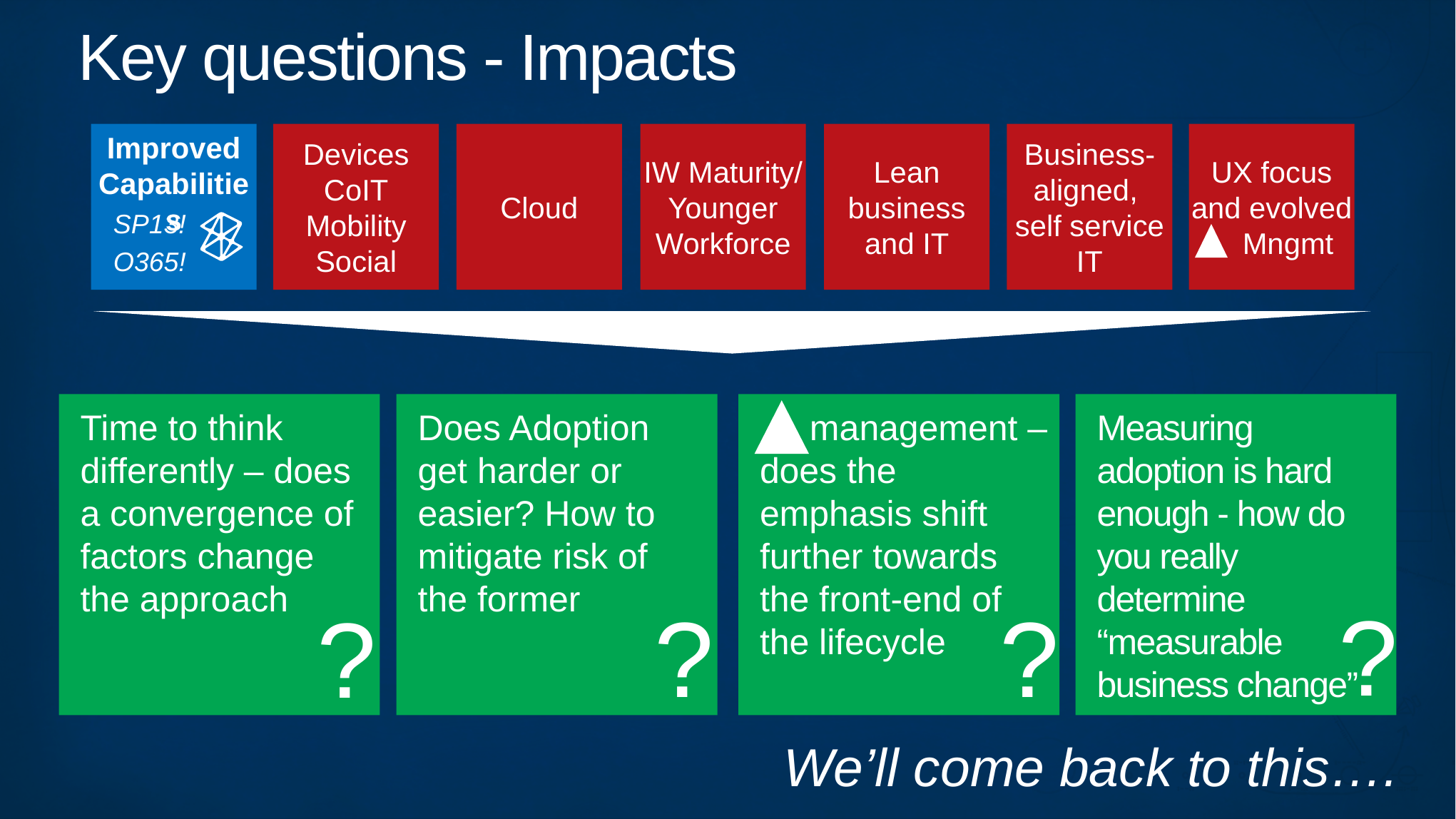

# Key questions - Impacts
Improved Capabilities
Devices
CoIT
Mobility
Social
Cloud
IW Maturity/ Younger Workforce
Lean business and IT
Business-aligned,  self service IT
UX focus and evolved
    Mngmt
SP13!
O365!

Time to think differently – does a convergence of factors change the approach
Does Adoption get harder or easier? How to mitigate risk of the former
     management –does the emphasis shift further towards the front-end of the lifecycle
Measuring adoption is hard enough - how do you really determine “measurable business change”

?
?
?
?
We’ll come back to this….